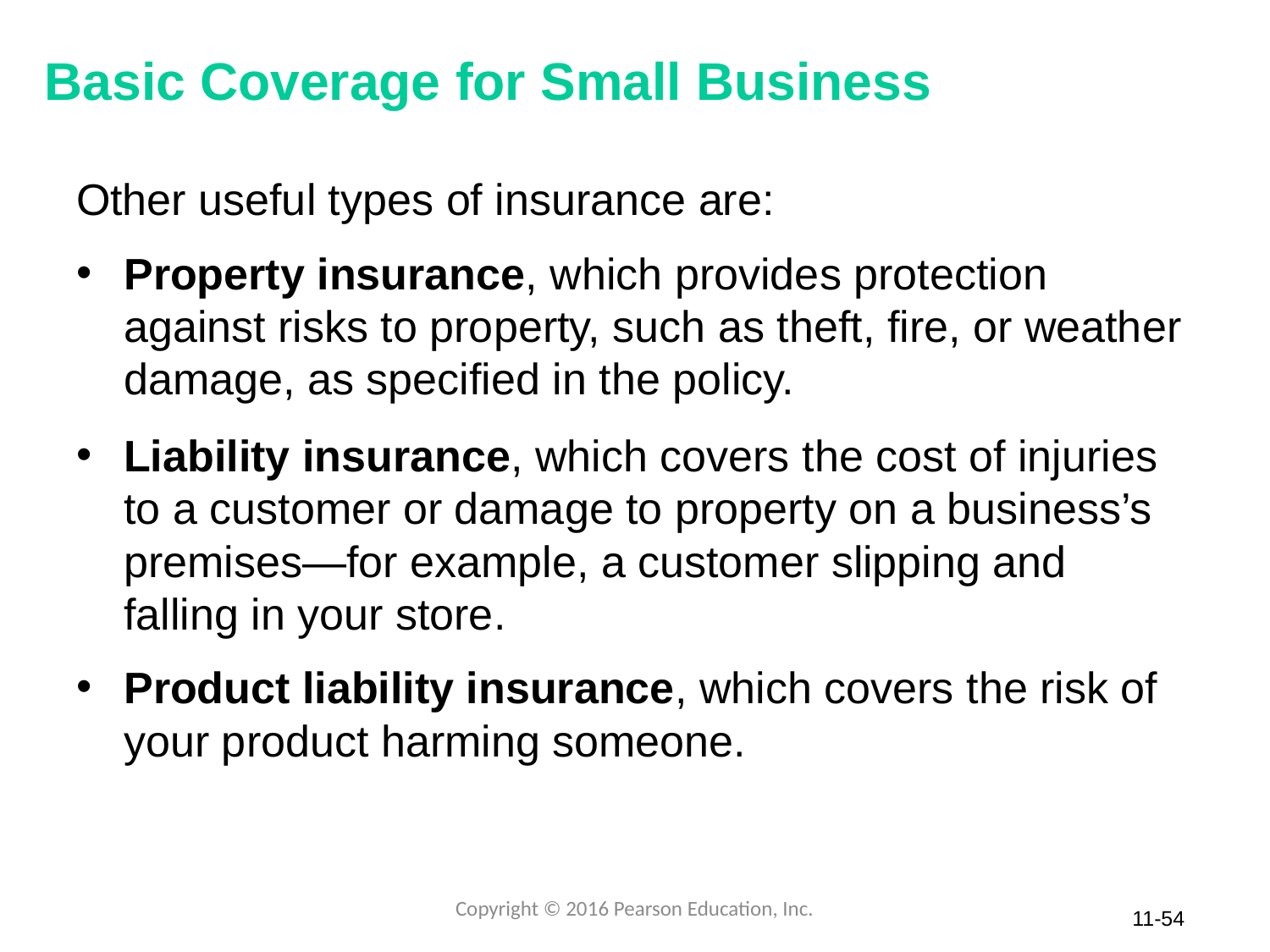

# Basic Coverage for Small Business
Other useful types of insurance are:

Property insurance, which provides protection against risks to property, such as theft, fire, or weather damage, as specified in the policy.

Liability insurance, which covers the cost of injuries to a customer or damage to property on a business’s premises—for example, a customer slipping and falling in your store.

Product liability insurance, which covers the risk of your product harming someone.

Copyright © 2016 Pearson Education, Inc.